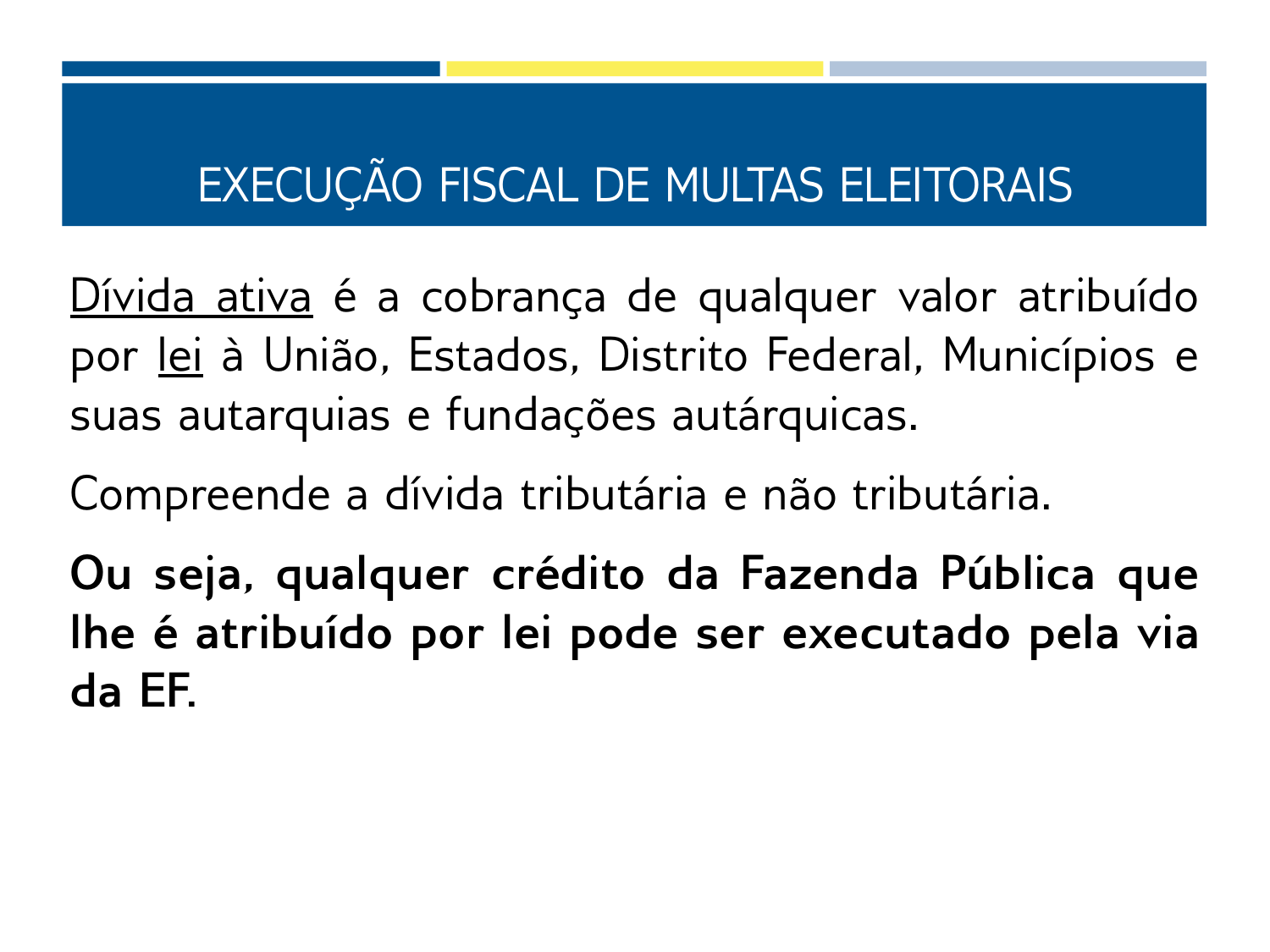

# EXECUÇÃO FISCAL DE MULTAS ELEITORAIS
Dívida ativa é a cobrança de qualquer valor atribuído por lei à União, Estados, Distrito Federal, Municípios e suas autarquias e fundações autárquicas.
Compreende a dívida tributária e não tributária.
Ou seja, qualquer crédito da Fazenda Pública que lhe é atribuído por lei pode ser executado pela via da EF.